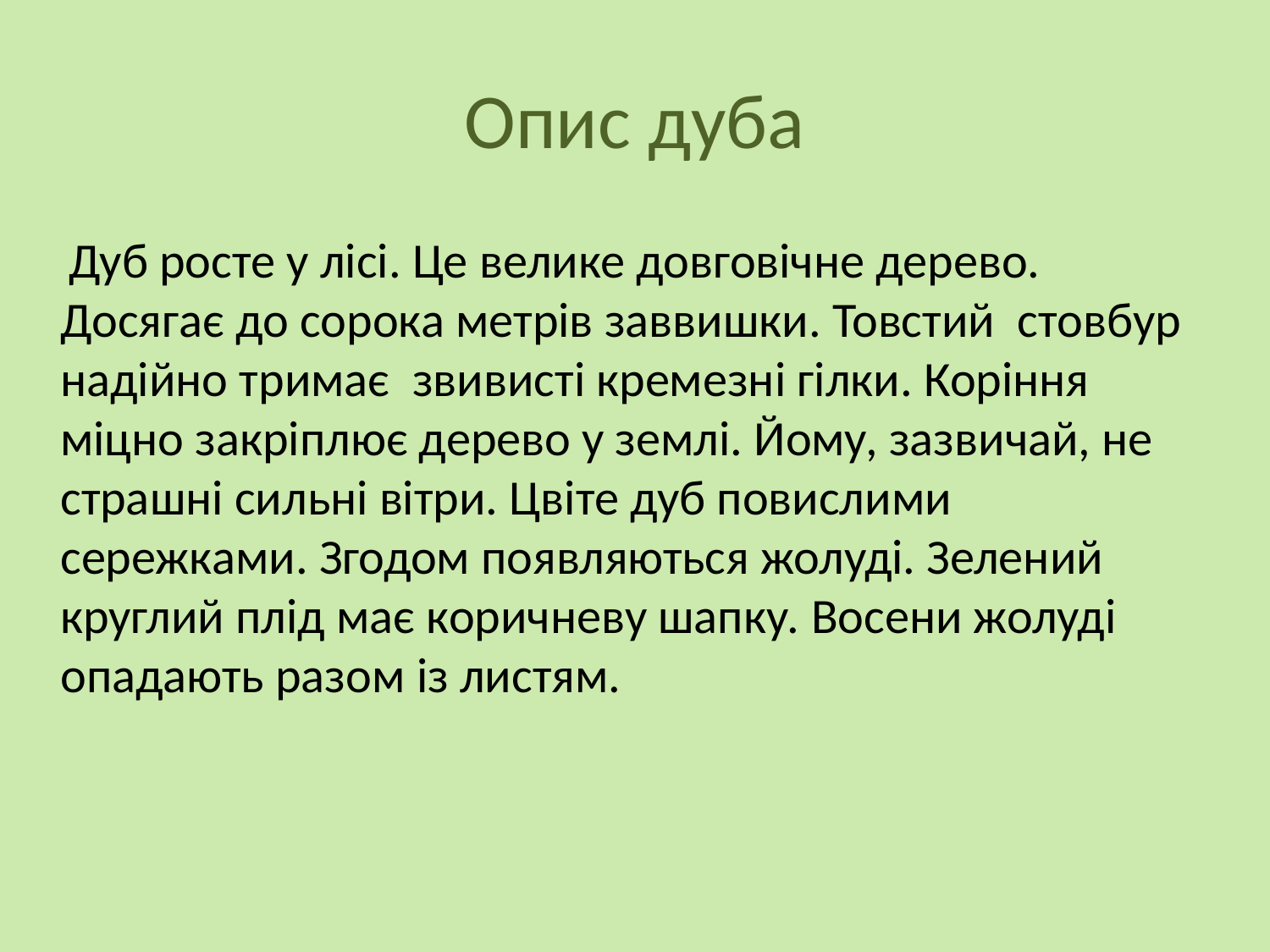

# Опис дуба
     Дуб росте у лісі. Це велике довговічне дерево. Досягає до сорока метрів заввишки. Товстий  стовбур надійно тримає  звивисті кремезні гілки. Коріння міцно закріплює дерево у землі. Йому, зазвичай, не страшні сильні вітри. Цвіте дуб повислими сережками. Згодом появляються жолуді. Зелений круглий плід має коричневу шапку. Восени жолуді  опадають разом із листям.